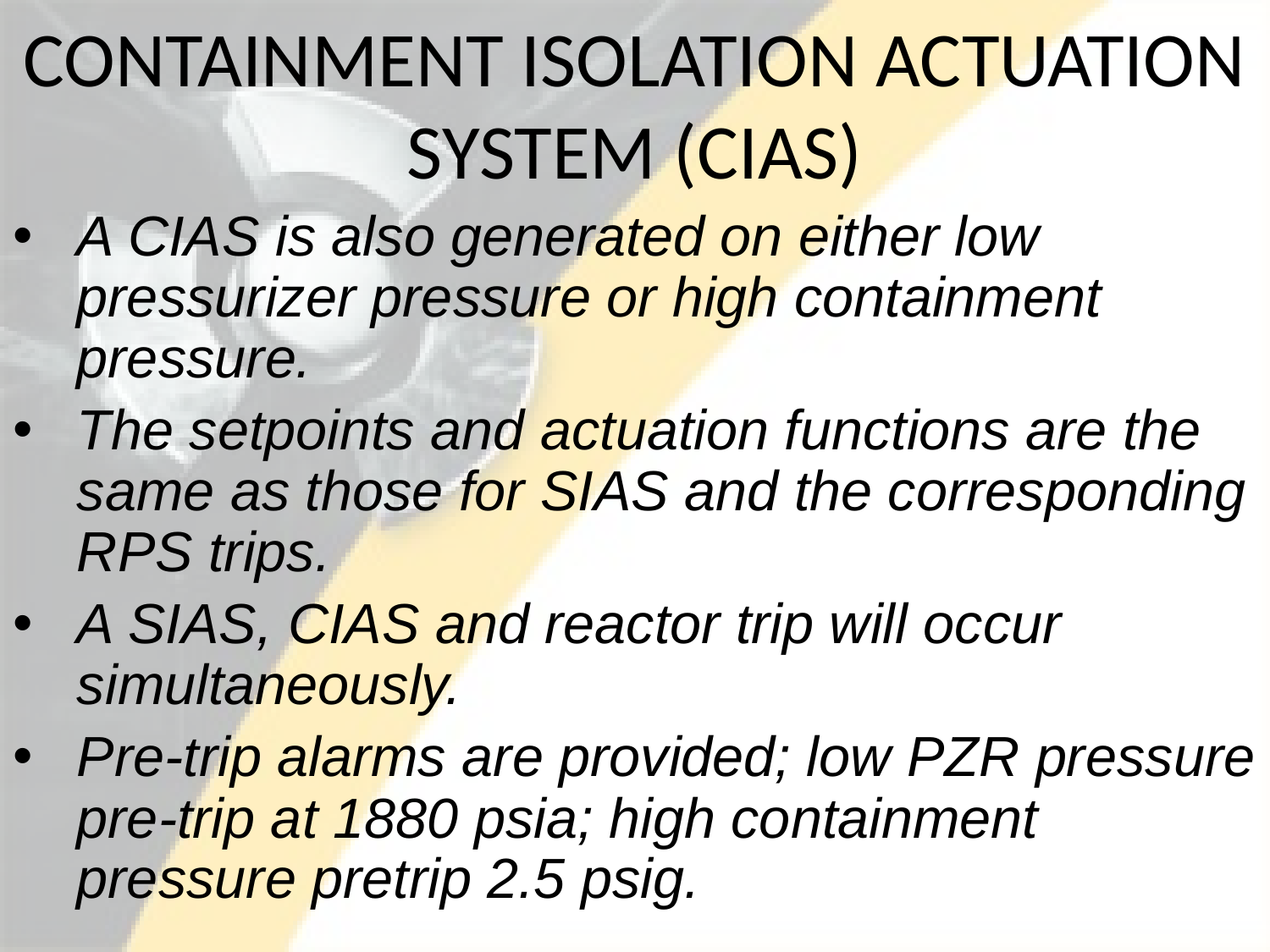

# CONTAINMENT ISOLATION ACTUATION SYSTEM (CIAS)
A CIAS is also generated on either low pressurizer pressure or high containment pressure.
The setpoints and actuation functions are the same as those for SIAS and the corresponding RPS trips.
A SIAS, CIAS and reactor trip will occur simultaneously.
Pre-trip alarms are provided; low PZR pressure pre-trip at 1880 psia; high containment pressure pretrip 2.5 psig.